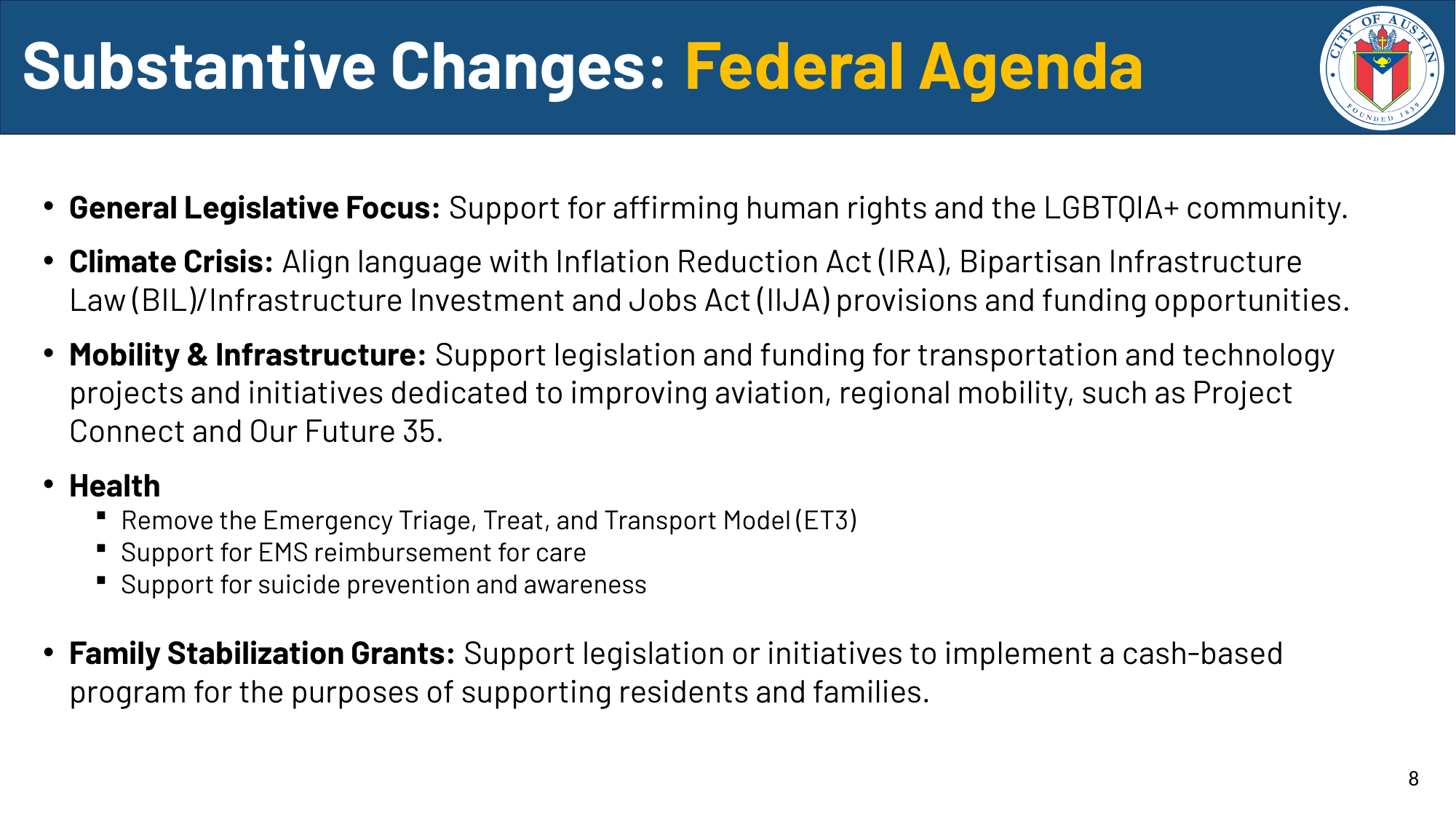

# Substantive Changes: Federal Agenda
General Legislative Focus: Support for affirming human rights and the LGBTQIA+ community.

Climate Crisis: Align language with Inflation Reduction Act (IRA), Bipartisan Infrastructure Law (BIL)/Infrastructure Investment and Jobs Act (IIJA) provisions and funding opportunities.

Mobility & Infrastructure: Support legislation and funding for transportation and technology projects and initiatives dedicated to improving aviation, regional mobility, such as Project Connect and Our Future 35.

Health
Remove the Emergency Triage, Treat, and Transport Model (ET3)
Support for EMS reimbursement for care
Support for suicide prevention and awareness

Family Stabilization Grants: Support legislation or initiatives to implement a cash-based program for the purposes of supporting residents and families.
8